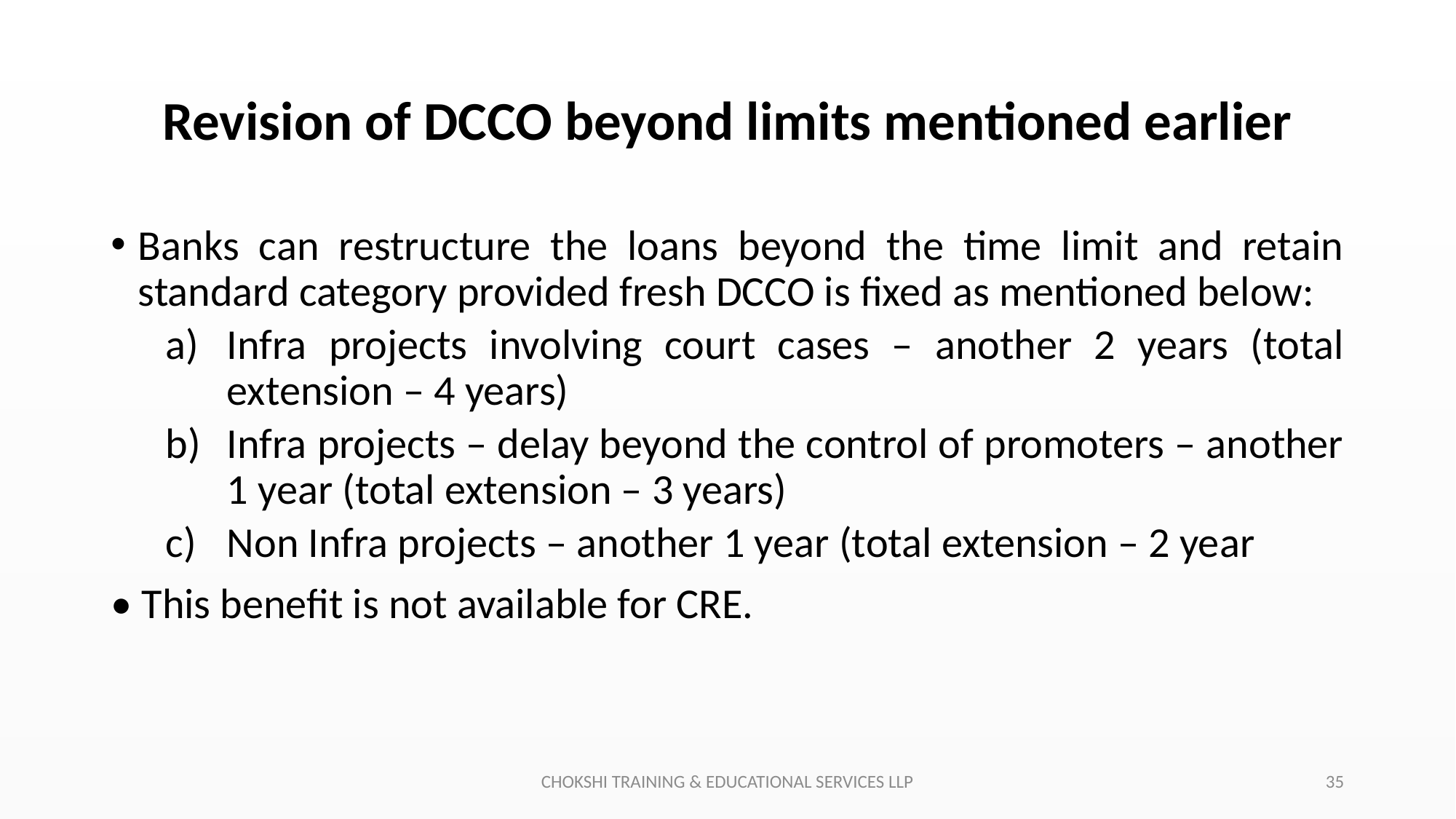

# Revision of DCCO beyond limits mentioned earlier
Banks can restructure the loans beyond the time limit and retain standard category provided fresh DCCO is fixed as mentioned below:
Infra projects involving court cases – another 2 years (total extension – 4 years)
Infra projects – delay beyond the control of promoters – another 1 year (total extension – 3 years)
Non Infra projects – another 1 year (total extension – 2 year
• This benefit is not available for CRE.
CHOKSHI TRAINING & EDUCATIONAL SERVICES LLP
35